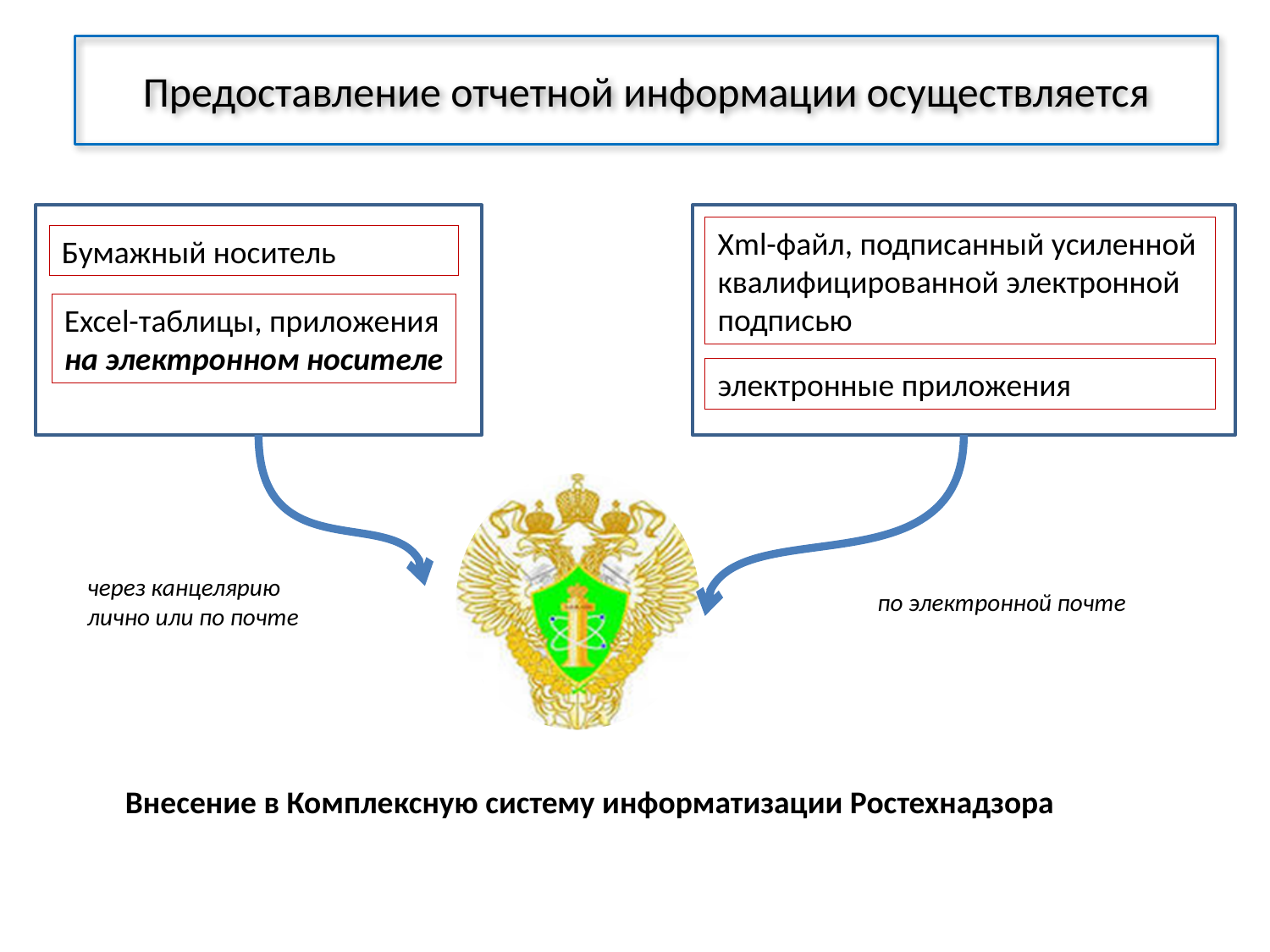

Предоставление отчетной информации осуществляется

Xml-файл, подписанный усиленной квалифицированной электронной подписью
Бумажный носитель
Excel-таблицы, приложения
на электронном носителе
электронные приложения

через канцелярию
лично или по почте
по электронной почте
Внесение в Комплексную систему информатизации Ростехнадзора